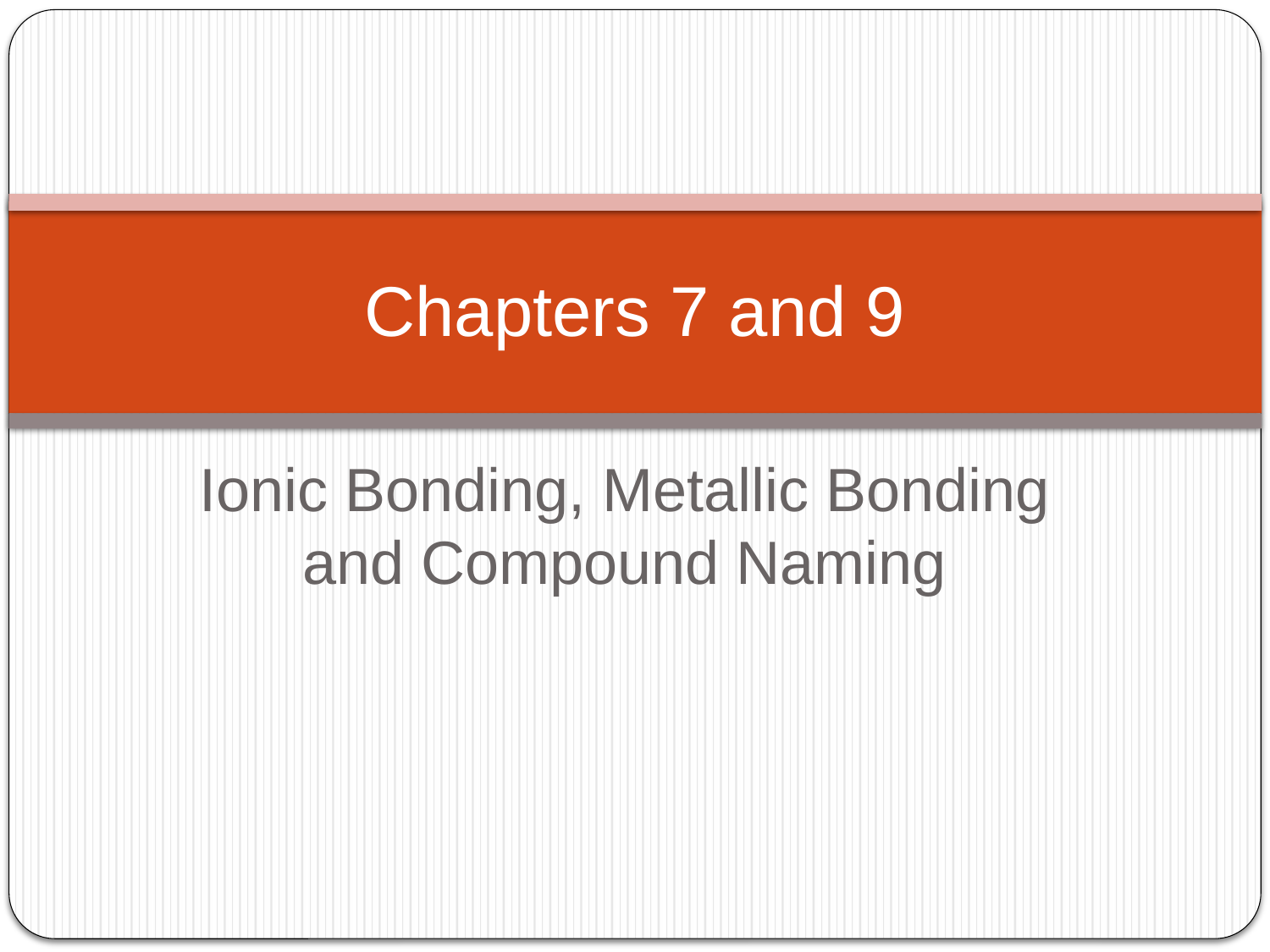

# Chapters 7 and 9
Ionic Bonding, Metallic Bonding and Compound Naming